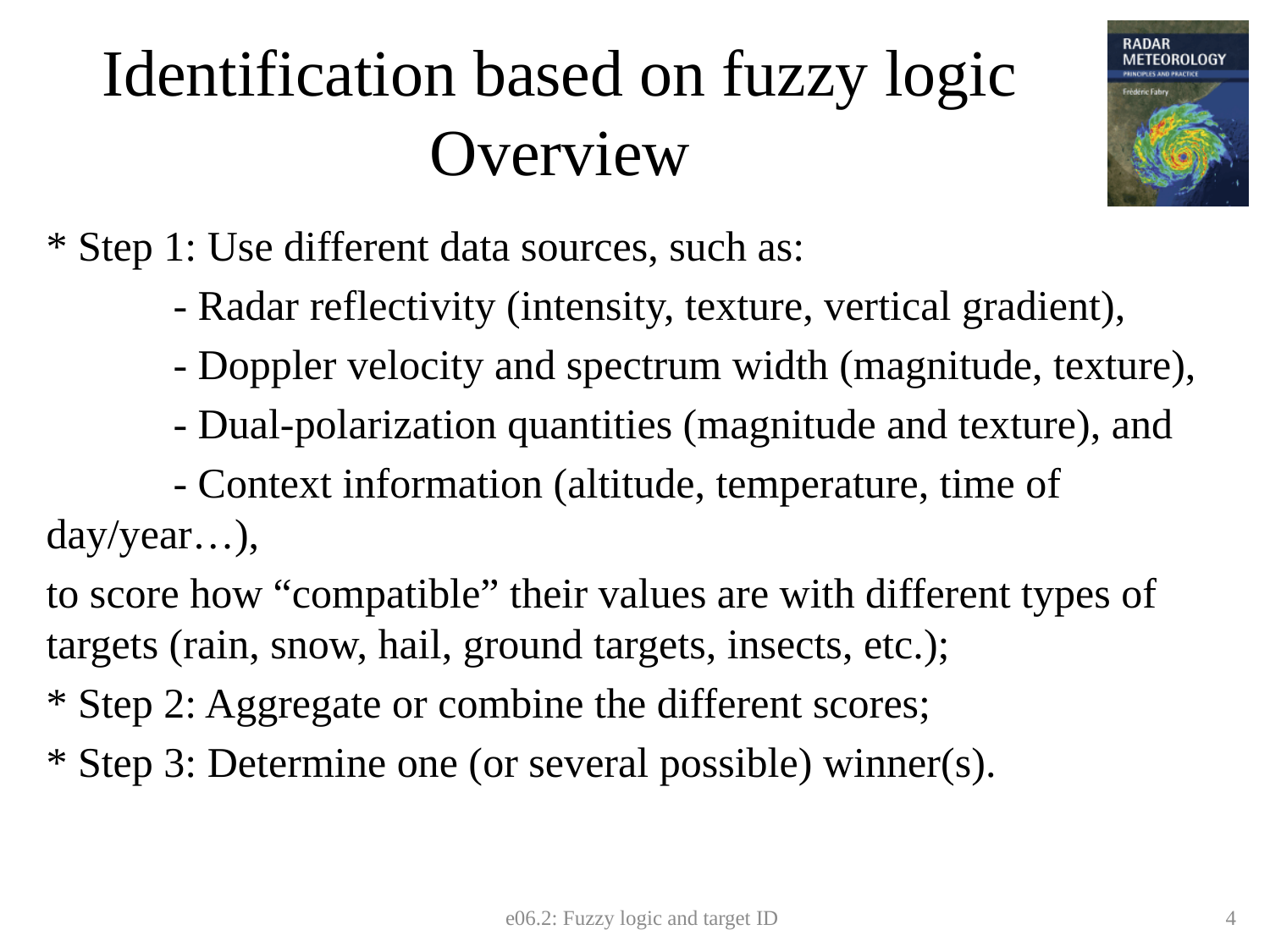

# Identification based on fuzzy logic Overview
* Step 1: Use different data sources, such as:
	- Radar reflectivity (intensity, texture, vertical gradient),
	- Doppler velocity and spectrum width (magnitude, texture),
	- Dual-polarization quantities (magnitude and texture), and
	- Context information (altitude, temperature, time of day/year…),
to score how “compatible” their values are with different types of targets (rain, snow, hail, ground targets, insects, etc.);
* Step 2: Aggregate or combine the different scores;
* Step 3: Determine one (or several possible) winner(s).

e06.2: Fuzzy logic and target ID
4